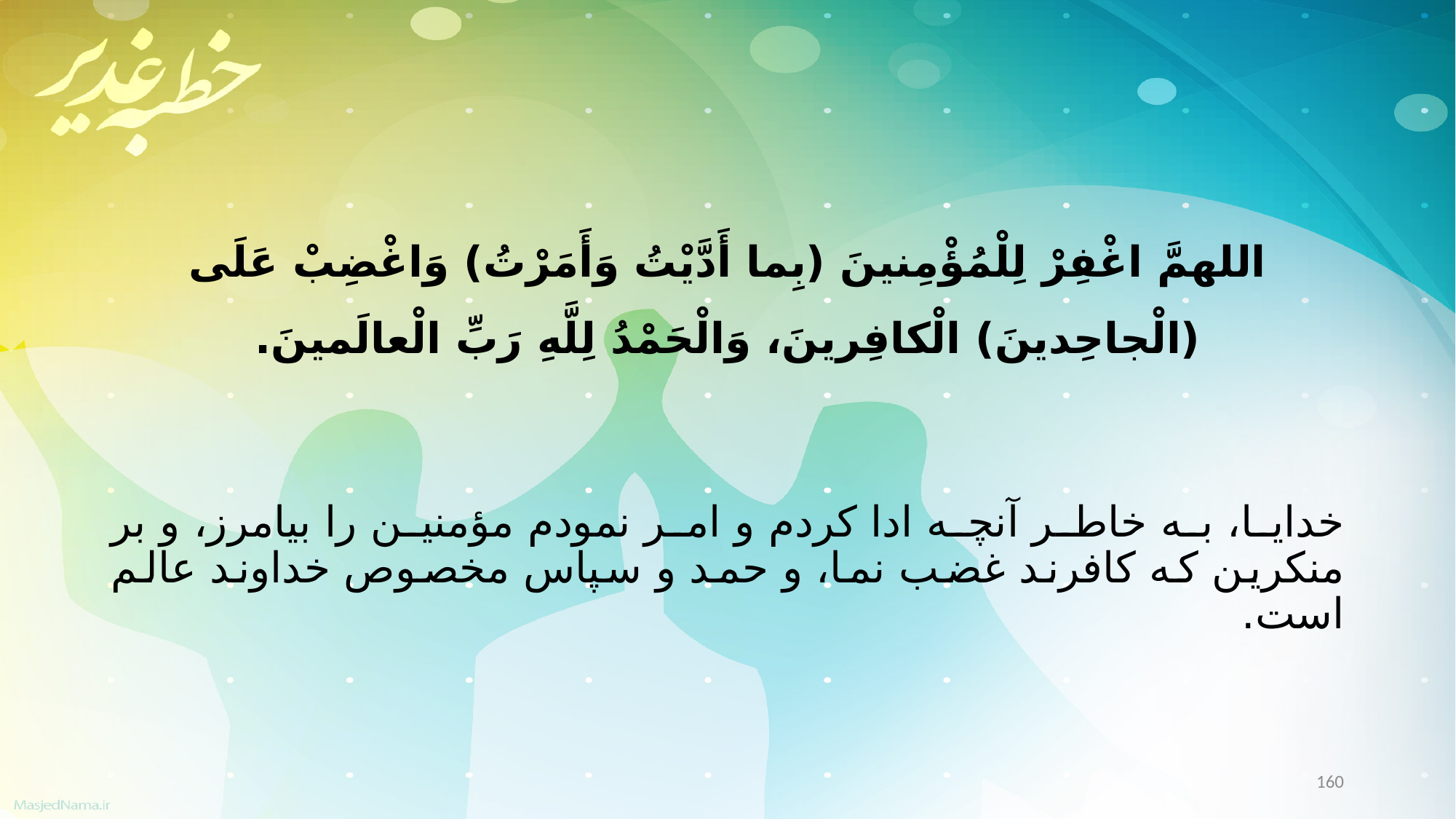

اللهمَّ اغْفِرْ لِلْمُؤْمِنینَ (بِما أَدَّیْتُ وَأَمَرْتُ) وَاغْضِبْ عَلَی (الْجاحِدینَ) الْکافِرینَ، وَالْحَمْدُ لِلَّهِ رَبِّ الْعالَمینَ.
خدایا، به خاطر آنچه ادا کردم و امر نمودم مؤمنین را بیامرز، و بر منکرین که کافرند غضب نما، و حمد و سپاس مخصوص خداوند عالم است.
160